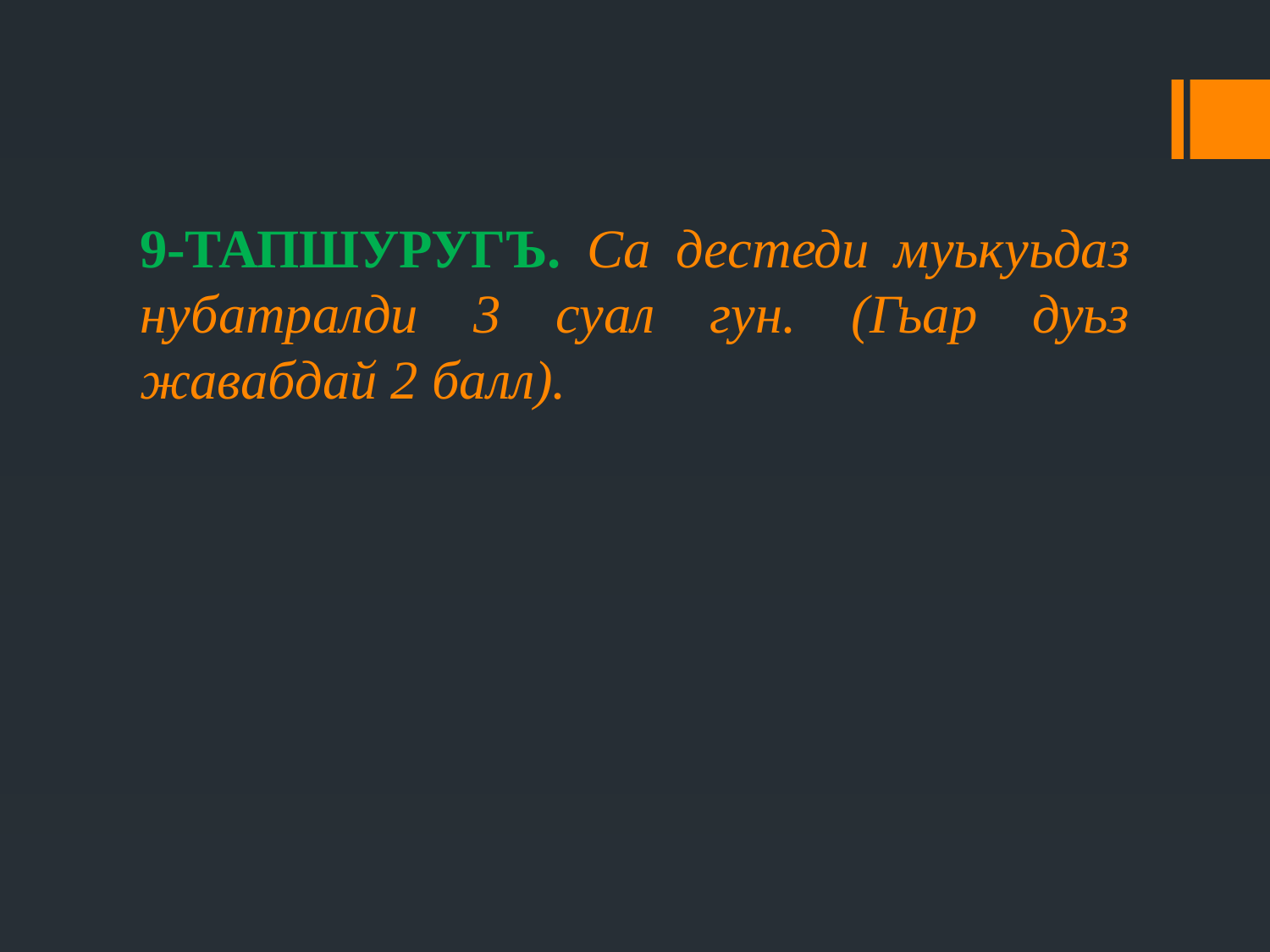

# 9-ТАПШУРУГЪ. Са дестеди муькуьдаз нубатралди 3 суал гун. (Гьар дуьз жавабдай 2 балл).